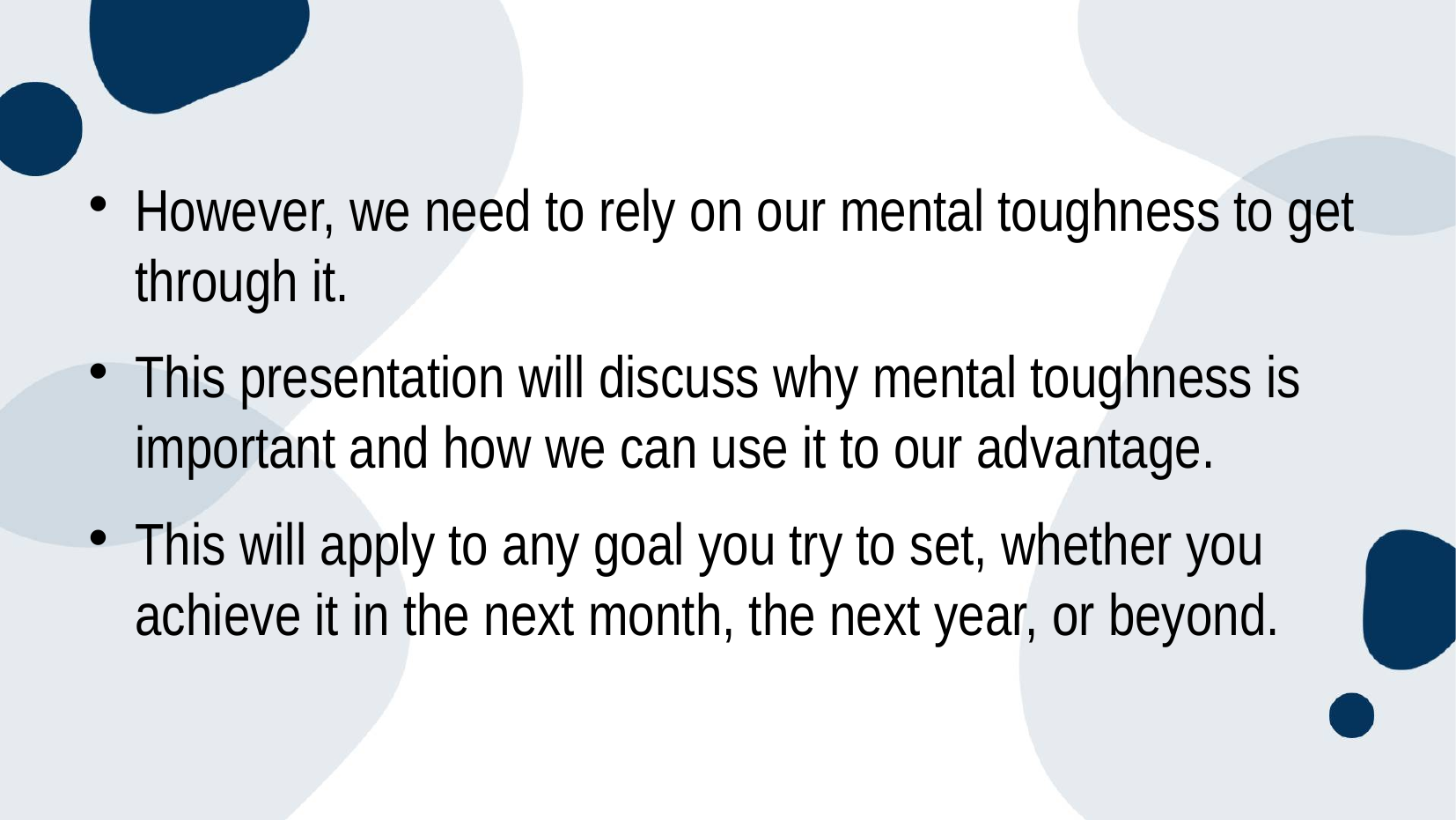

#
However, we need to rely on our mental toughness to get through it.
This presentation will discuss why mental toughness is important and how we can use it to our advantage.
This will apply to any goal you try to set, whether you achieve it in the next month, the next year, or beyond.